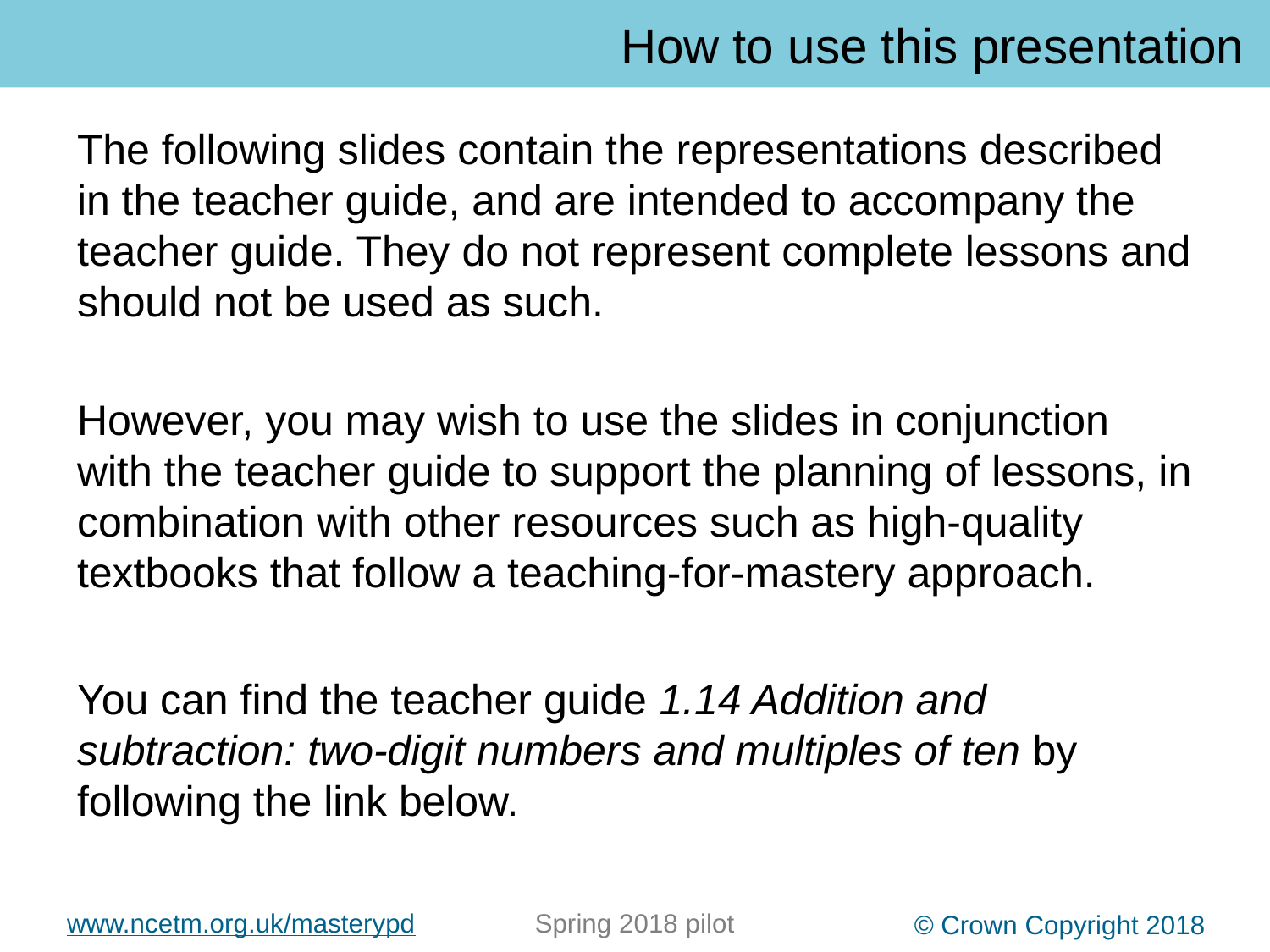

How to use this presentation
You can find the teacher guide 1.14 Addition and subtraction: two-digit numbers and multiples of ten by following the link below.